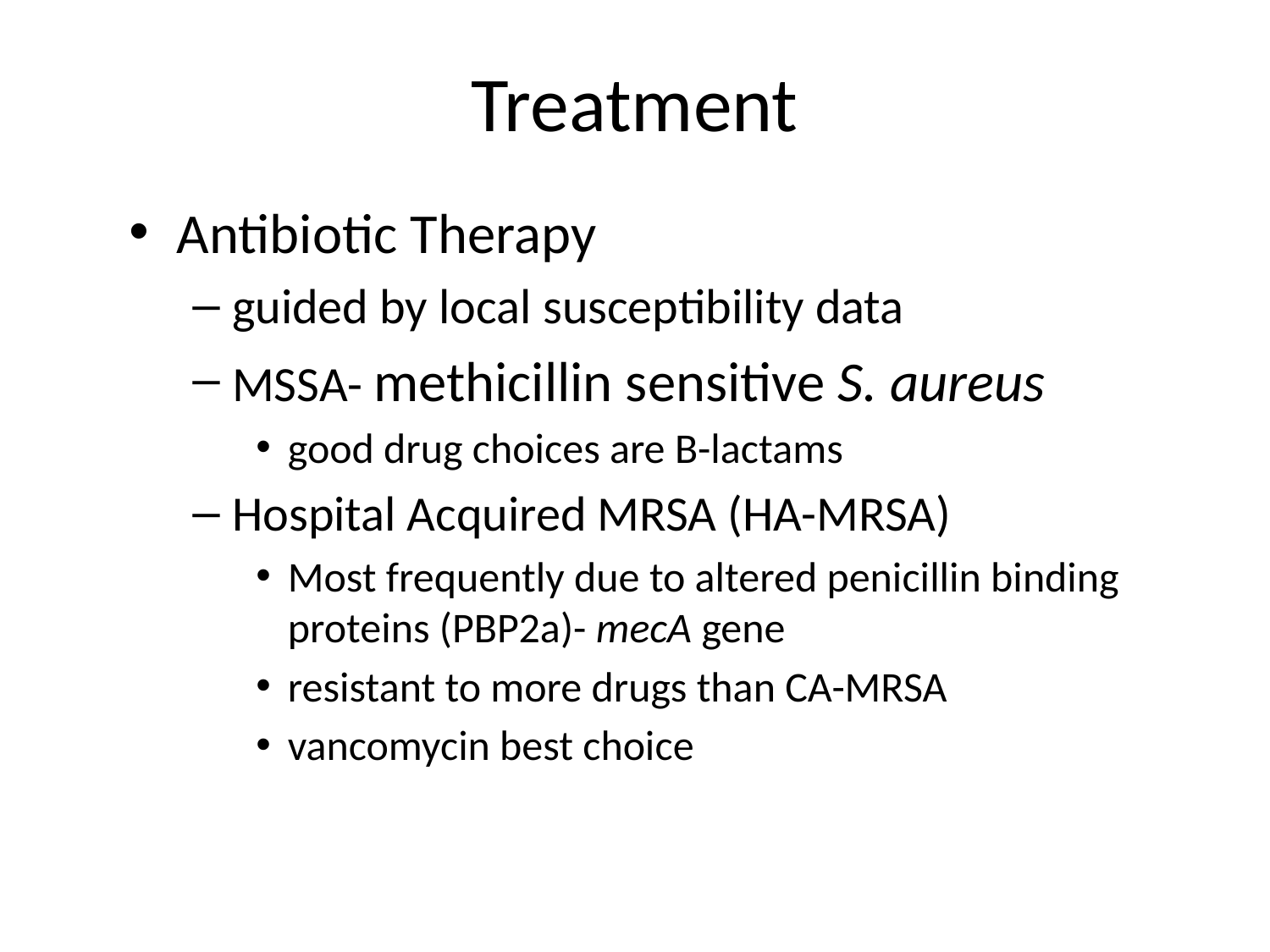

# Treatment
Antibiotic Therapy
guided by local susceptibility data
MSSA- methicillin sensitive S. aureus
good drug choices are B-lactams
Hospital Acquired MRSA (HA-MRSA)
Most frequently due to altered penicillin binding proteins (PBP2a)- mecA gene
resistant to more drugs than CA-MRSA
vancomycin best choice